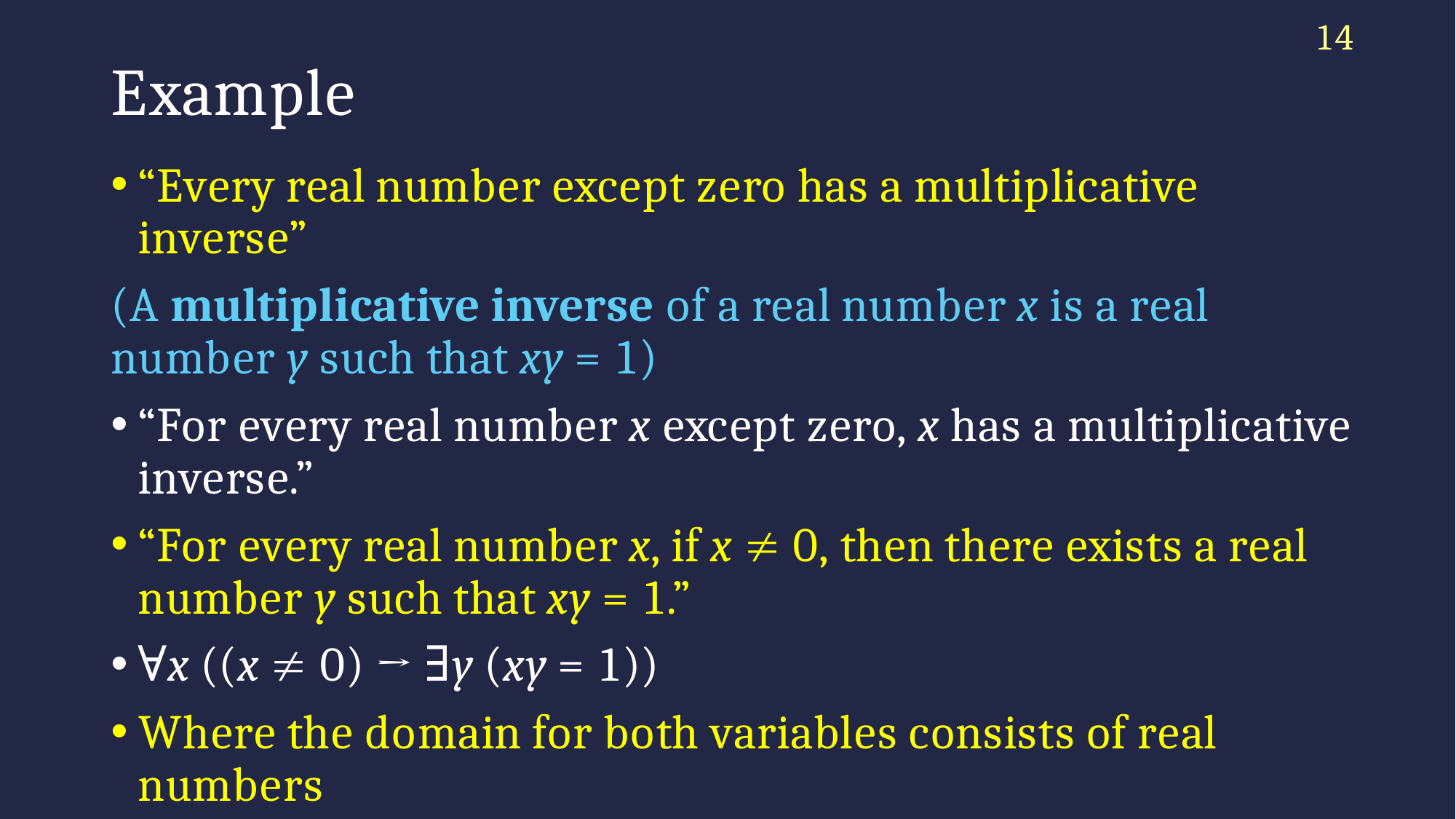

14
# Example
“Every real number except zero has a multiplicative inverse”
(A multiplicative inverse of a real number x is a real number y such that xy = 1)
“For every real number x except zero, x has a multiplicative inverse.”
“For every real number x, if x ≠ 0, then there exists a real number y such that xy = 1.”
∀x ((x ≠ 0) → ∃y (xy = 1))
Where the domain for both variables consists of real numbers